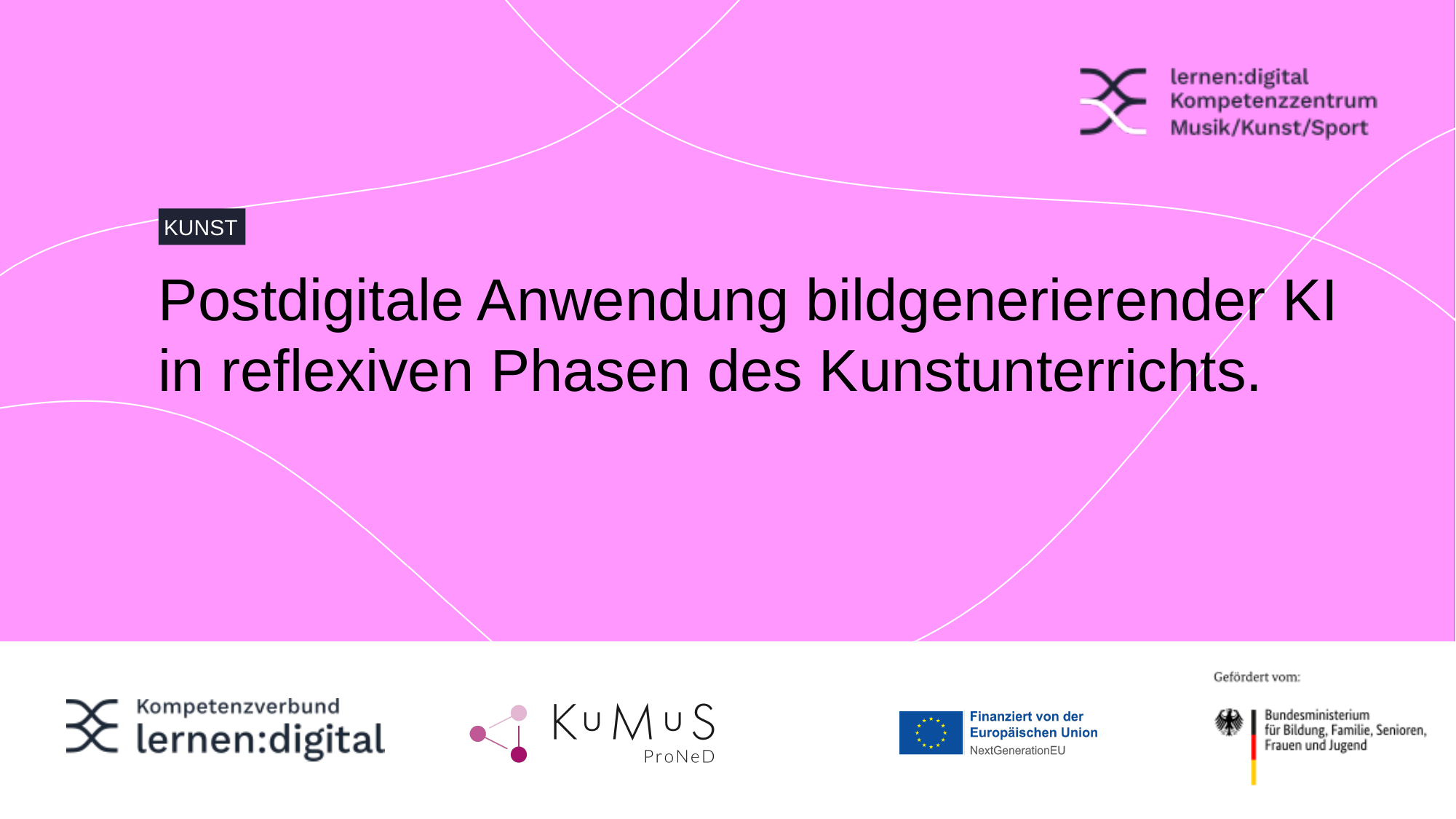

KUNST
# Postdigitale Anwendung bildgenerierender KI in reflexiven Phasen des Kunstunterrichts.